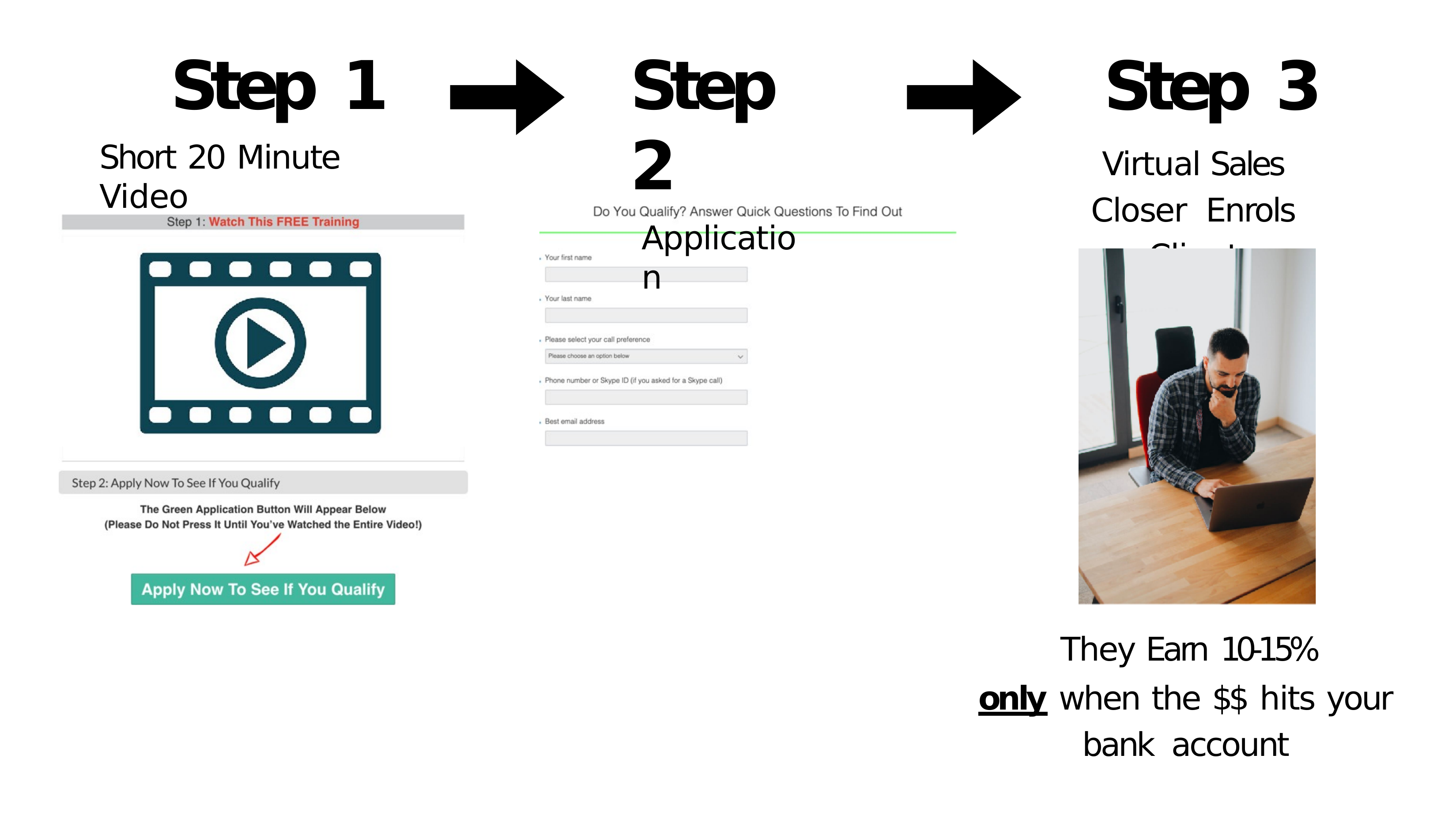

Step 3
Virtual Sales Closer  Enrols Client
# Step 1
Short 20 Minute Video
Step 2
Application

They Earn 10-15%
only when the $$ hits your bank  account